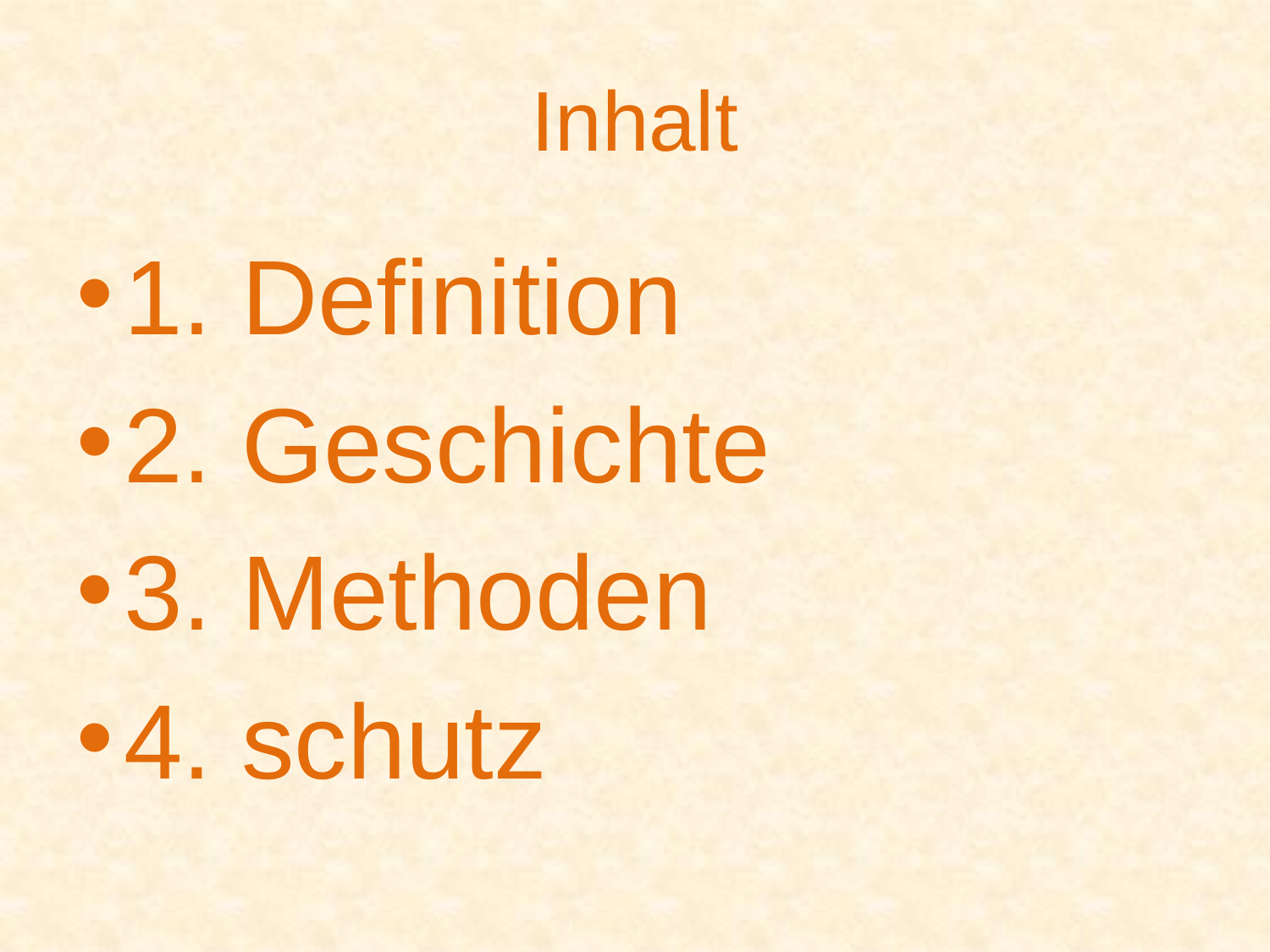

# Inhalt
1. Definition
2. Geschichte
3. Methoden
4. schutz